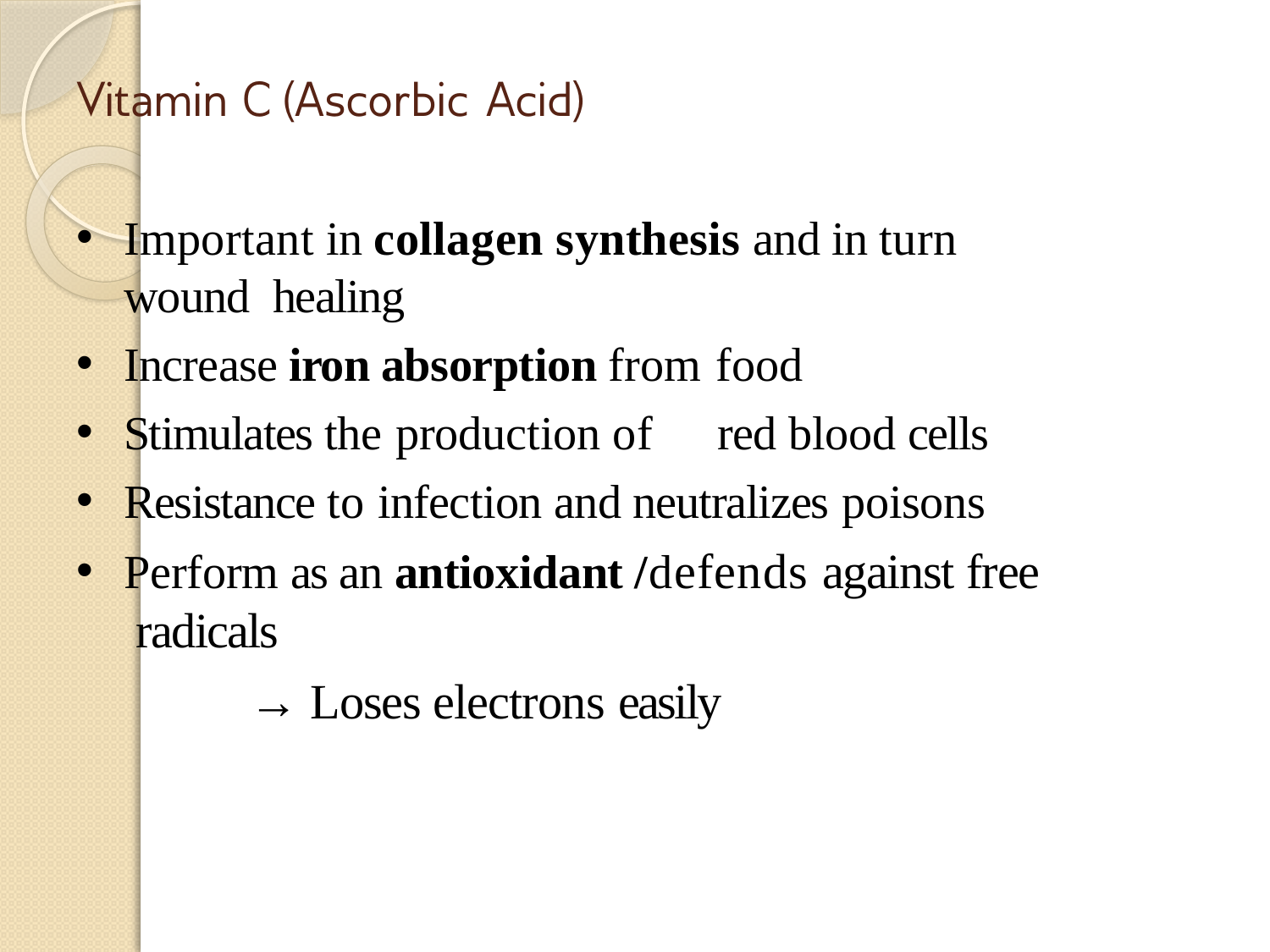

# Vitamin C (Ascorbic Acid)
Important in collagen synthesis and in turn wound  healing
Increase iron absorption from food
Stimulates the production of	red blood cells
Resistance to infection and neutralizes poisons
Perform as an antioxidant /defends against free  radicals
→ Loses electrons easily